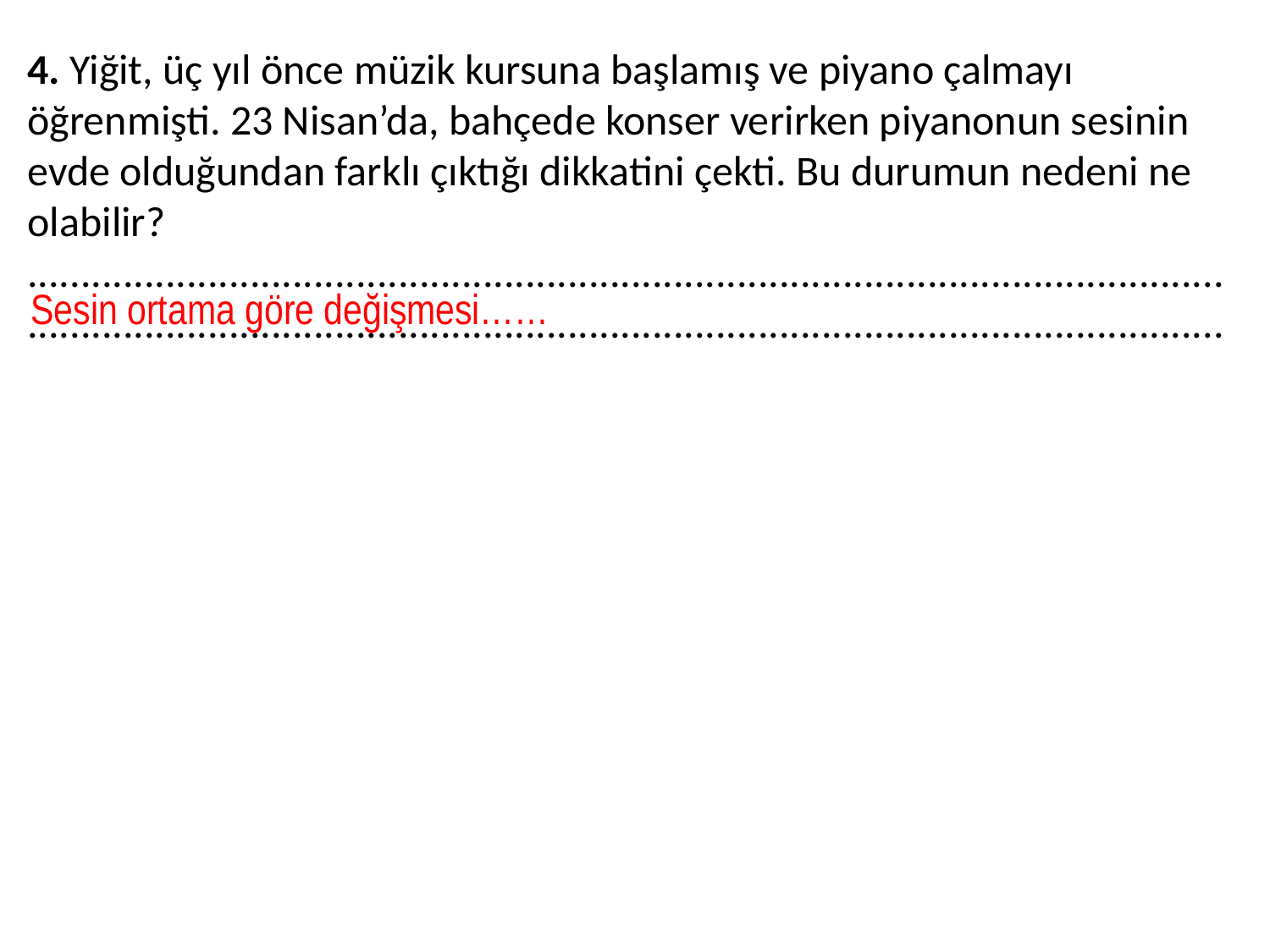

4. Yiğit, üç yıl önce müzik kursuna başlamış ve piyano çalmayı öğrenmişti. 23 Nisan’da, bahçede konser verirken piyanonun sesinin evde olduğundan farklı çıktığı dikkatini çekti. Bu durumun nedeni ne olabilir?
..................................................................................................................................................................................................................................
Sesin ortama göre değişmesi……